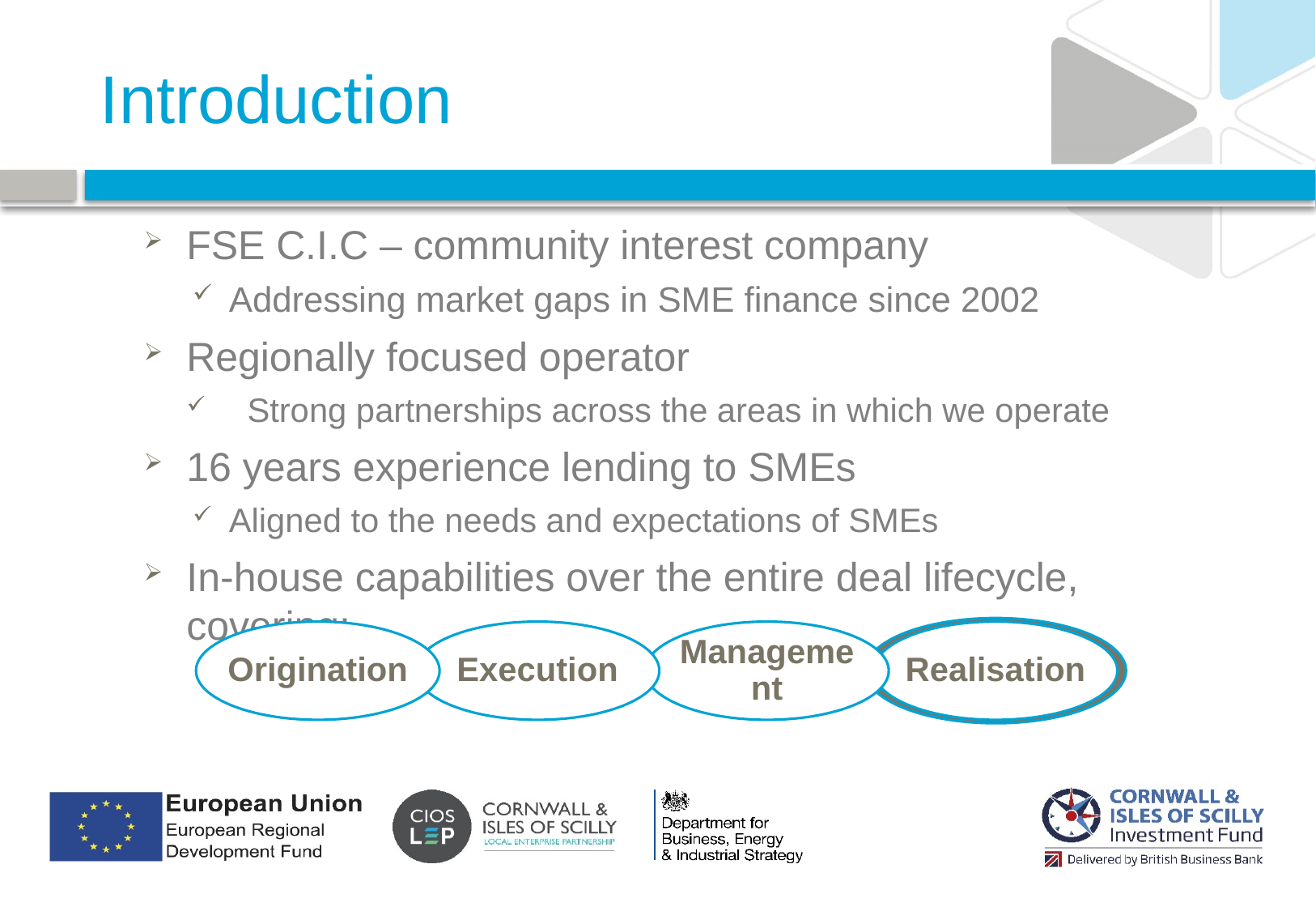

# Introduction
FSE C.I.C – community interest company
Addressing market gaps in SME finance since 2002
Regionally focused operator
Strong partnerships across the areas in which we operate
16 years experience lending to SMEs
Aligned to the needs and expectations of SMEs
In-house capabilities over the entire deal lifecycle, covering:

Origination
Execution
Management
Realisation